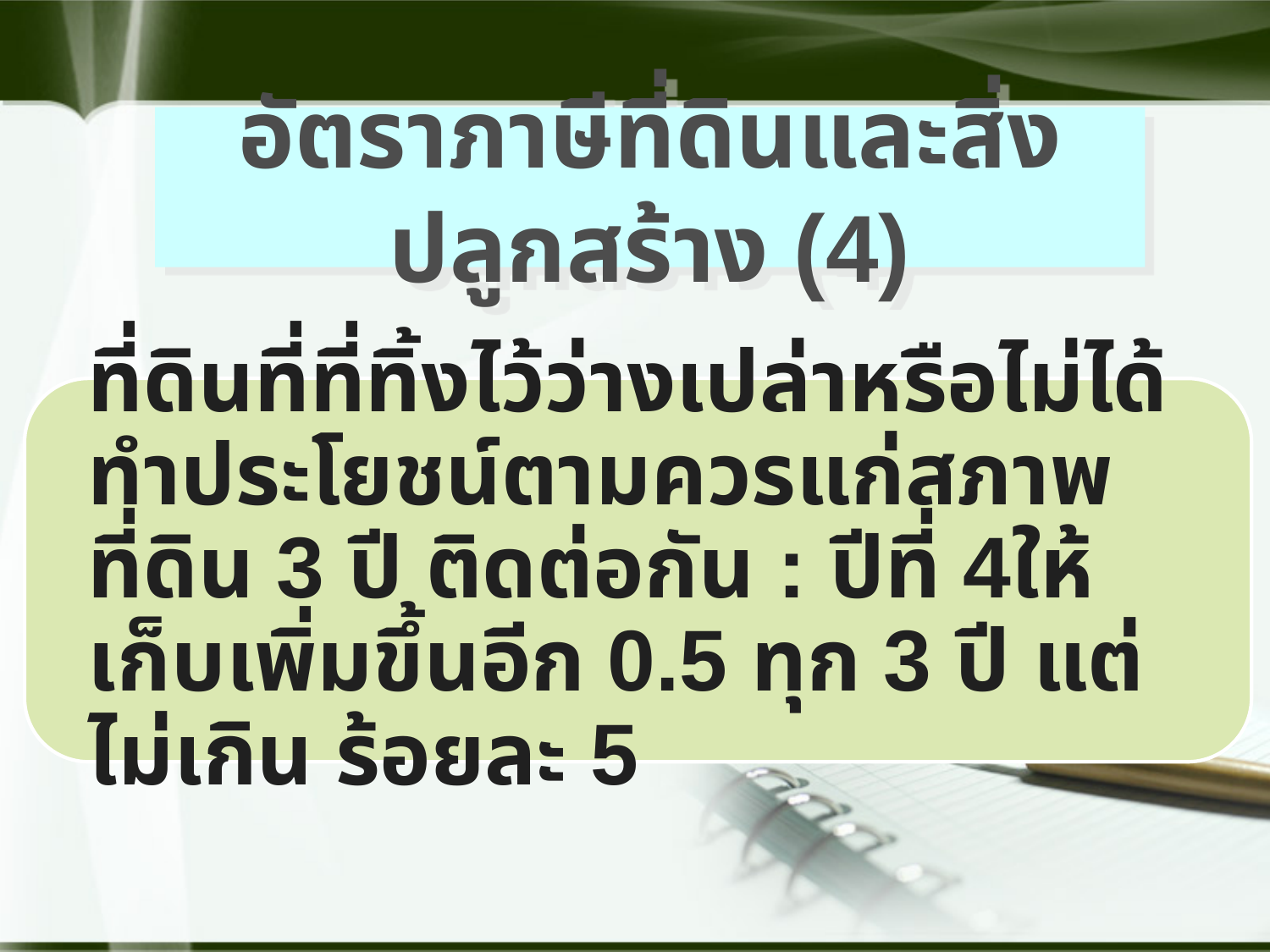

# อัตราภาษีที่ดินและสิ่งปลูกสร้าง (4)
ที่ดินที่ที่ทิ้งไว้ว่างเปล่าหรือไม่ได้ทำประโยชน์ตามควรแก่สภาพที่ดิน 3 ปี ติดต่อกัน : ปีที่ 4ให้เก็บเพิ่มขึ้นอีก 0.5 ทุก 3 ปี แต่ไม่เกิน ร้อยละ 5